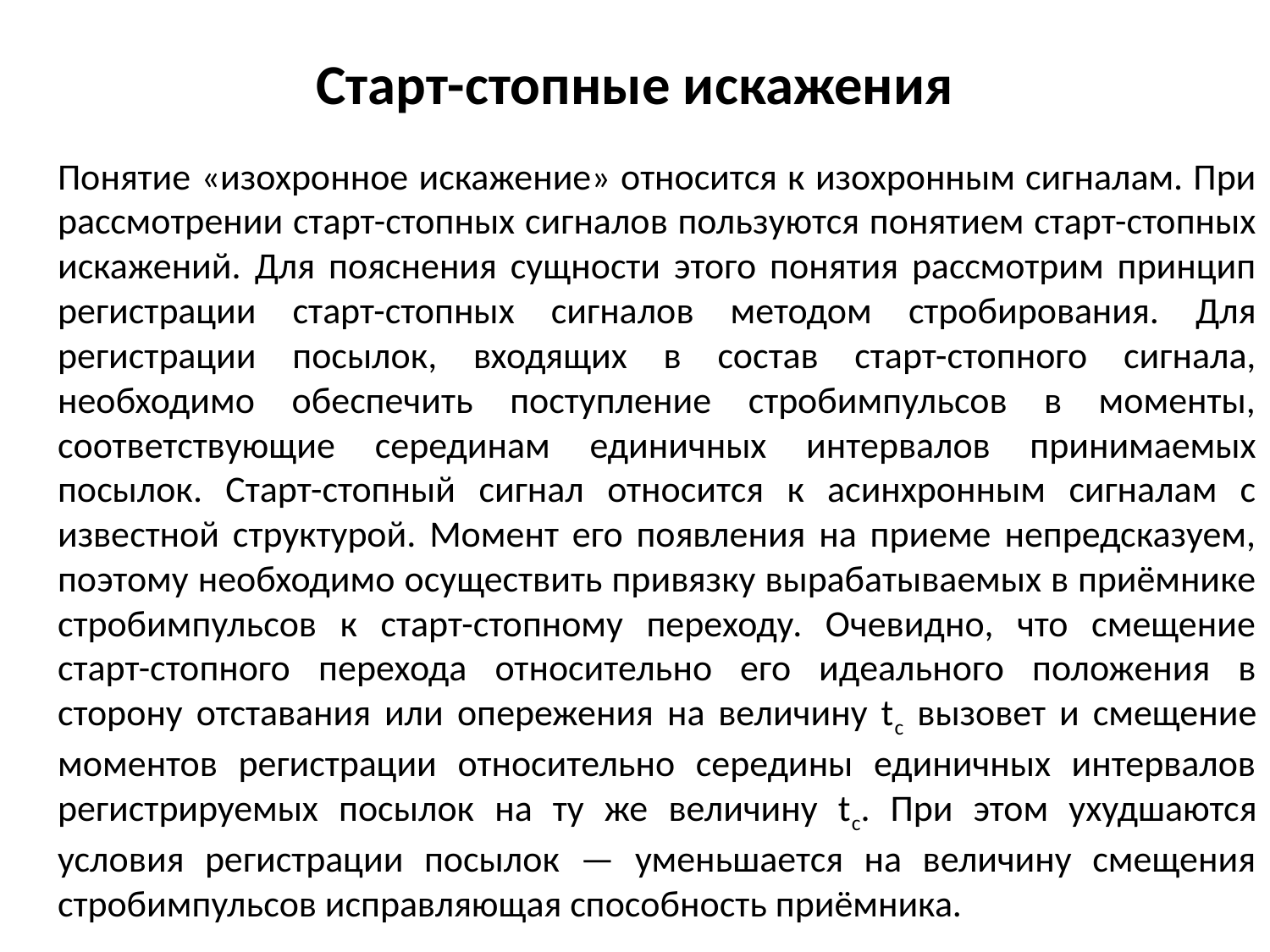

# Старт-стопные искажения
	Понятие «изохронное искажение» относится к изохронным сигналам. При рассмотрении старт-стопных сигналов пользуются понятием старт-стопных искажений. Для пояснения сущности этого понятия рассмотрим принцип регистрации старт-стопных сигналов методом стробирования. Для регистрации посылок, входящих в состав старт-стопного сигнала, необходимо обеспечить поступление стробимпульсов в моменты, соответствующие серединам единичных интервалов принимаемых посылок. Старт-стопный сигнал относится к асинхронным сигналам с известной структурой. Момент его появления на приеме непредсказуем, поэтому необходимо осуществить привязку вырабатываемых в приёмнике стробимпульсов к старт-стопному переходу. Очевидно, что смещение старт-стопного перехода относительно его идеального положения в сторону отставания или опережения на величину tc вызовет и смещение моментов регистрации относительно середины единичных интервалов регистрируемых посылок на ту же величину tc. При этом ухудшаются условия регистрации посылок — уменьшается на величину смещения стробимпульсов исправляющая способность приёмника.